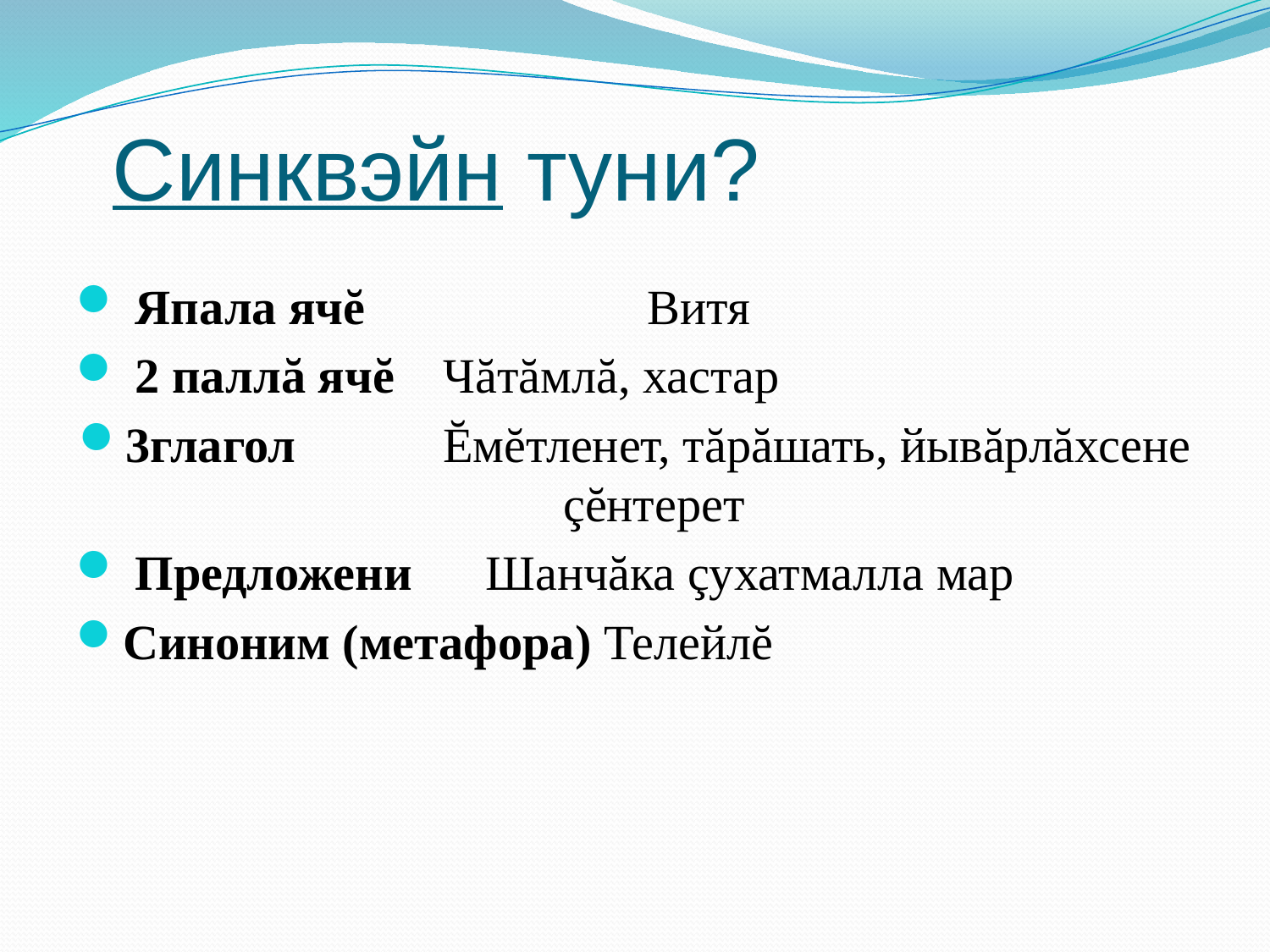

# Синквэйн туни?
 Япала ячĕ                       Витя
 2 паллă ячĕ    Чăтăмлă, хастар
3глагол            Ĕмĕтленет, тăрăшать, йывăрлăхсене çĕнтерет
 Предложени      Шанчăка çухатмалла мар
Синоним (метафора) Телейлĕ